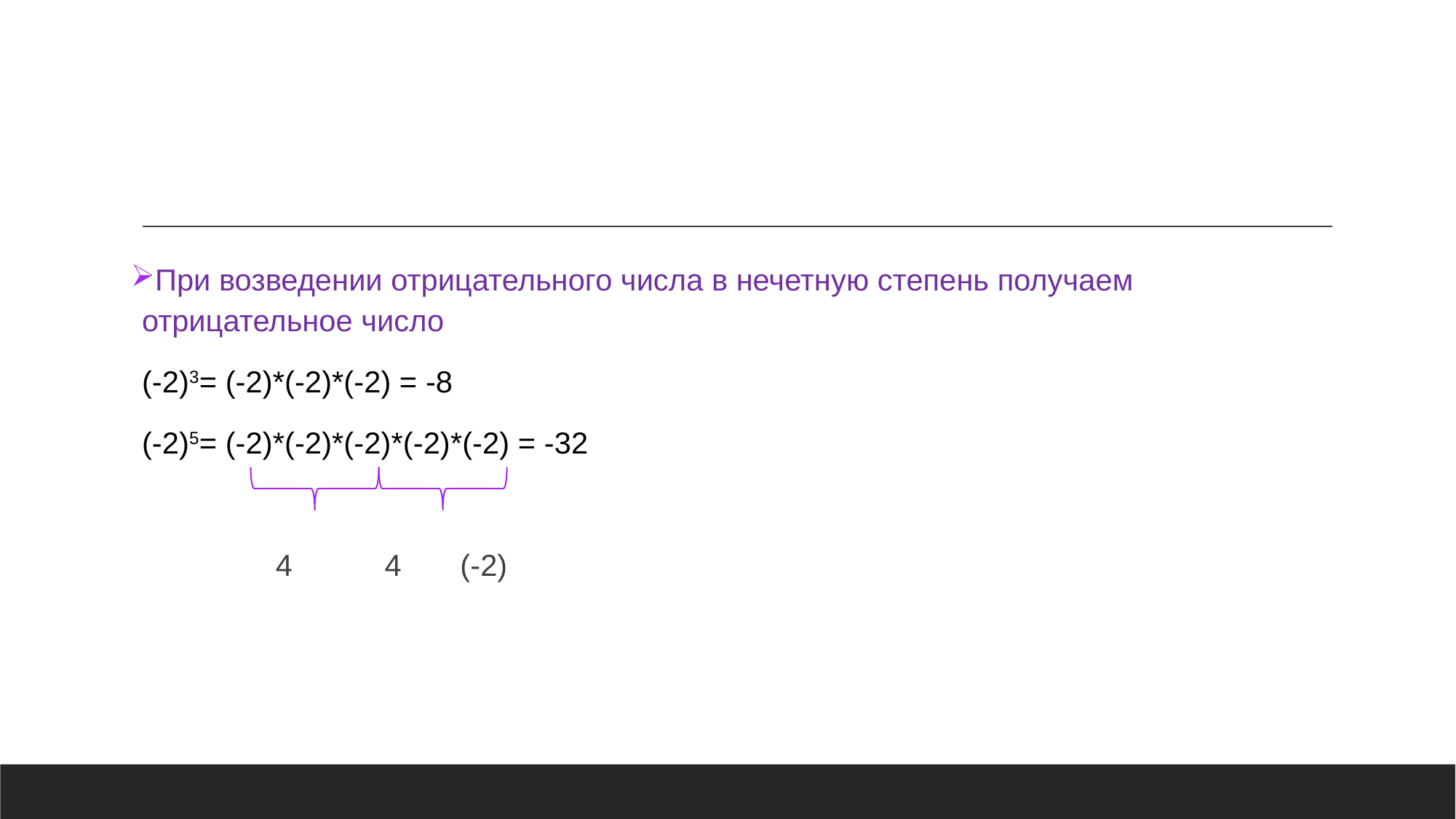

При возведении отрицательного числа в нечетную степень получаем отрицательное число
(-2)3= (-2)*(-2)*(-2) = -8
(-2)5= (-2)*(-2)*(-2)*(-2)*(-2) = -32

                4           4       (-2)